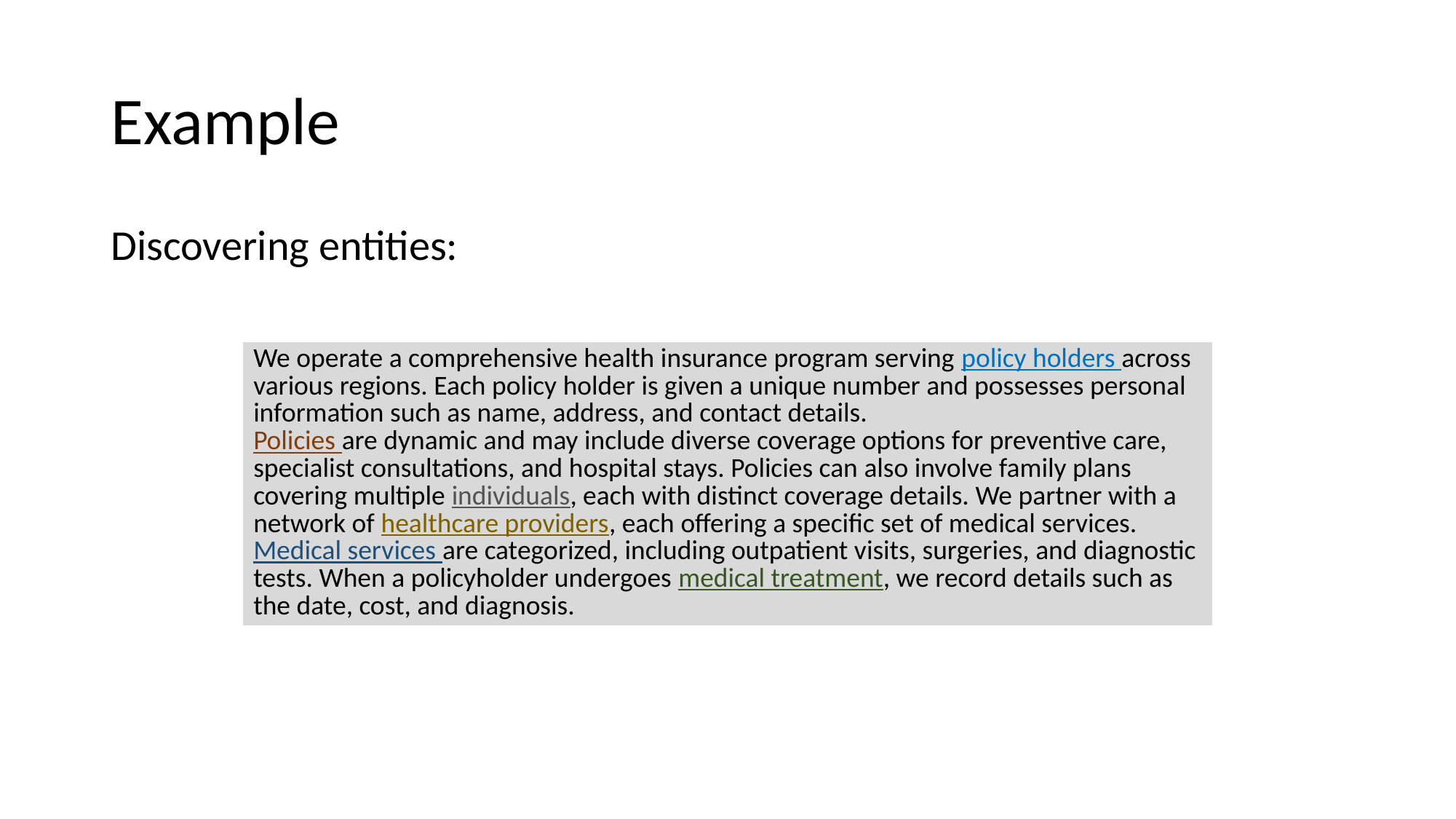

# Example
Discovering entities:

| We operate a comprehensive health insurance program serving policy holders across various regions. Each policy holder is given a unique number and possesses personal information such as name, address, and contact details. Policies are dynamic and may include diverse coverage options for preventive care, specialist consultations, and hospital stays. Policies can also involve family plans covering multiple individuals, each with distinct coverage details. We partner with a network of healthcare providers, each offering a specific set of medical services. Medical services are categorized, including outpatient visits, surgeries, and diagnostic tests. When a policyholder undergoes medical treatment, we record details such as the date, cost, and diagnosis. |
| --- |